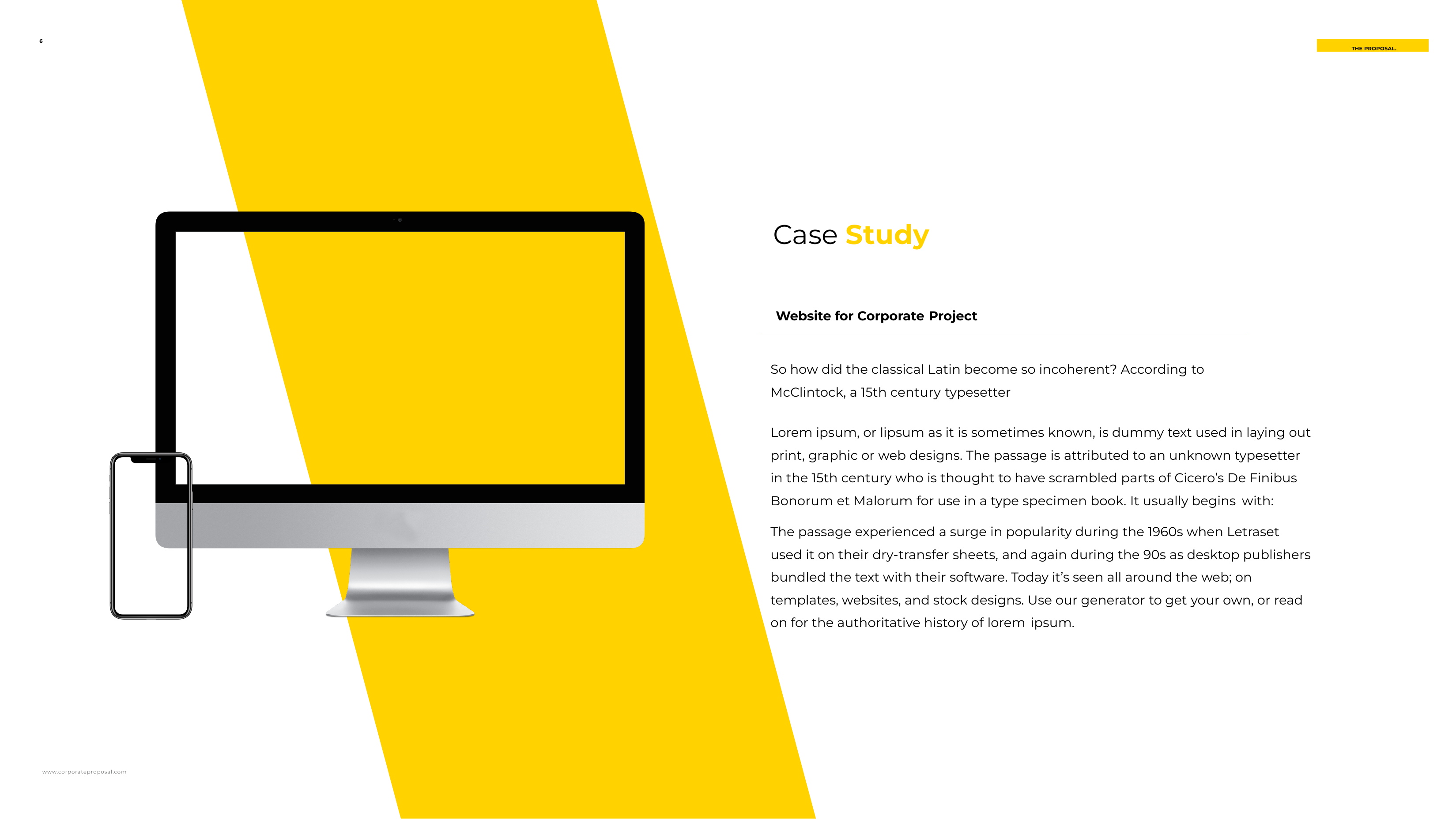

6

THE PROPOSAL.

Case Study

Website for Corporate Project

So how did the classical Latin become so incoherent? According to  McClintock, a 15th century typesetter

Lorem ipsum, or lipsum as it is sometimes known, is dummy text used in laying out  print, graphic or web designs. The passage is attributed to an unknown typesetter  in the 15th century who is thought to have scrambled parts of Cicero’s De Finibus  Bonorum et Malorum for use in a type specimen book. It usually begins with:
The passage experienced a surge in popularity during the 1960s when Letraset  used it on their dry-transfer sheets, and again during the 90s as desktop publishers  bundled the text with their software. Today it’s seen all around the web; on  templates, websites, and stock designs. Use our generator to get your own, or read  on for the authoritative history of lorem ipsum.

www.corporateproposal.com